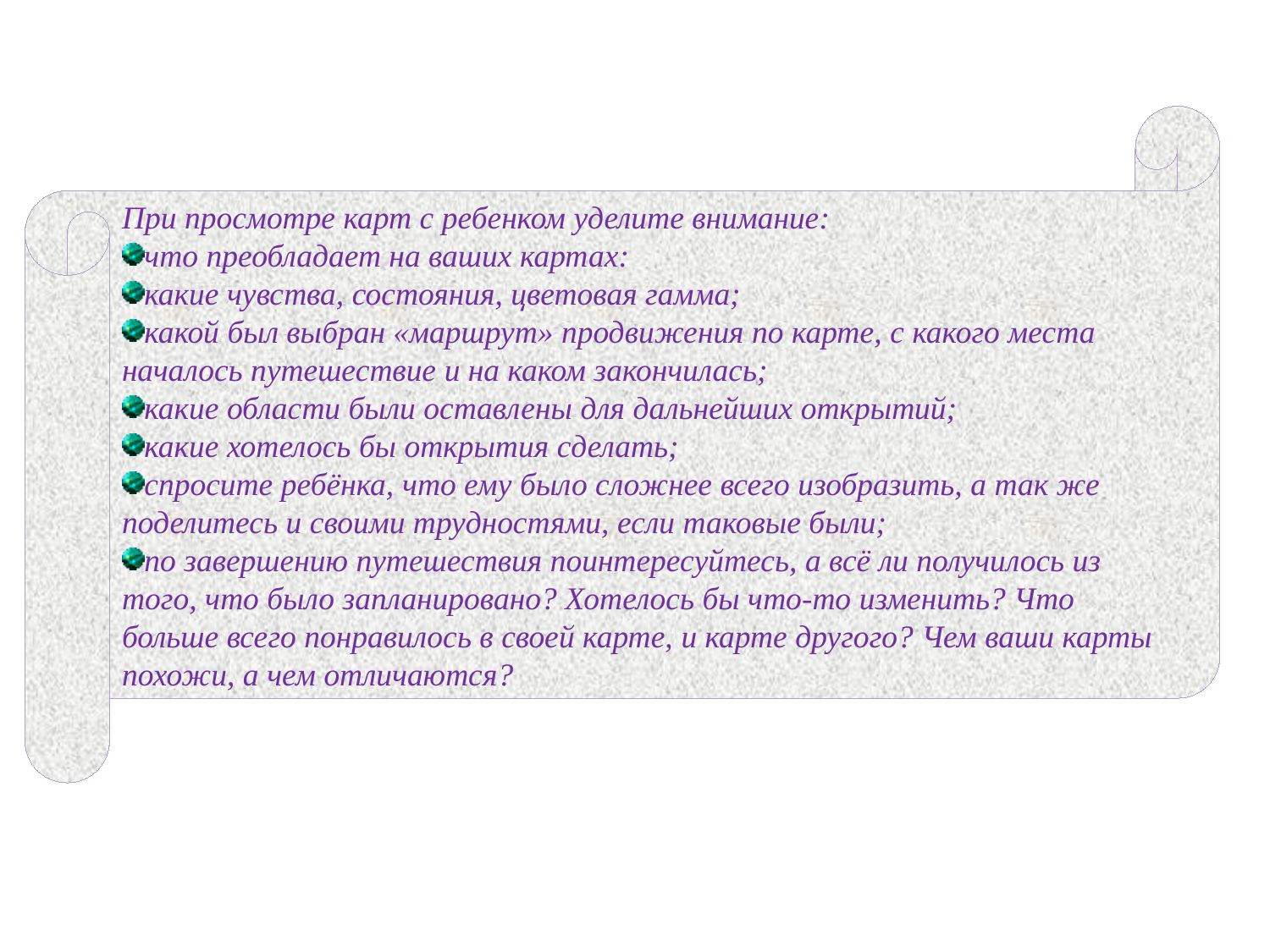

При просмотре карт с ребенком уделите внимание:
что преобладает на ваших картах:
какие чувства, состояния, цветовая гамма;
какой был выбран «маршрут» продвижения по карте, с какого места началось путешествие и на каком закончилась;
какие области были оставлены для дальнейших открытий;
какие хотелось бы открытия сделать;
спросите ребёнка, что ему было сложнее всего изобразить, а так же поделитесь и своими трудностями, если таковые были;
по завершению путешествия поинтересуйтесь, а всё ли получилось из того, что было запланировано? Хотелось бы что-то изменить? Что больше всего понравилось в своей карте, и карте другого? Чем ваши карты похожи, а чем отличаются?